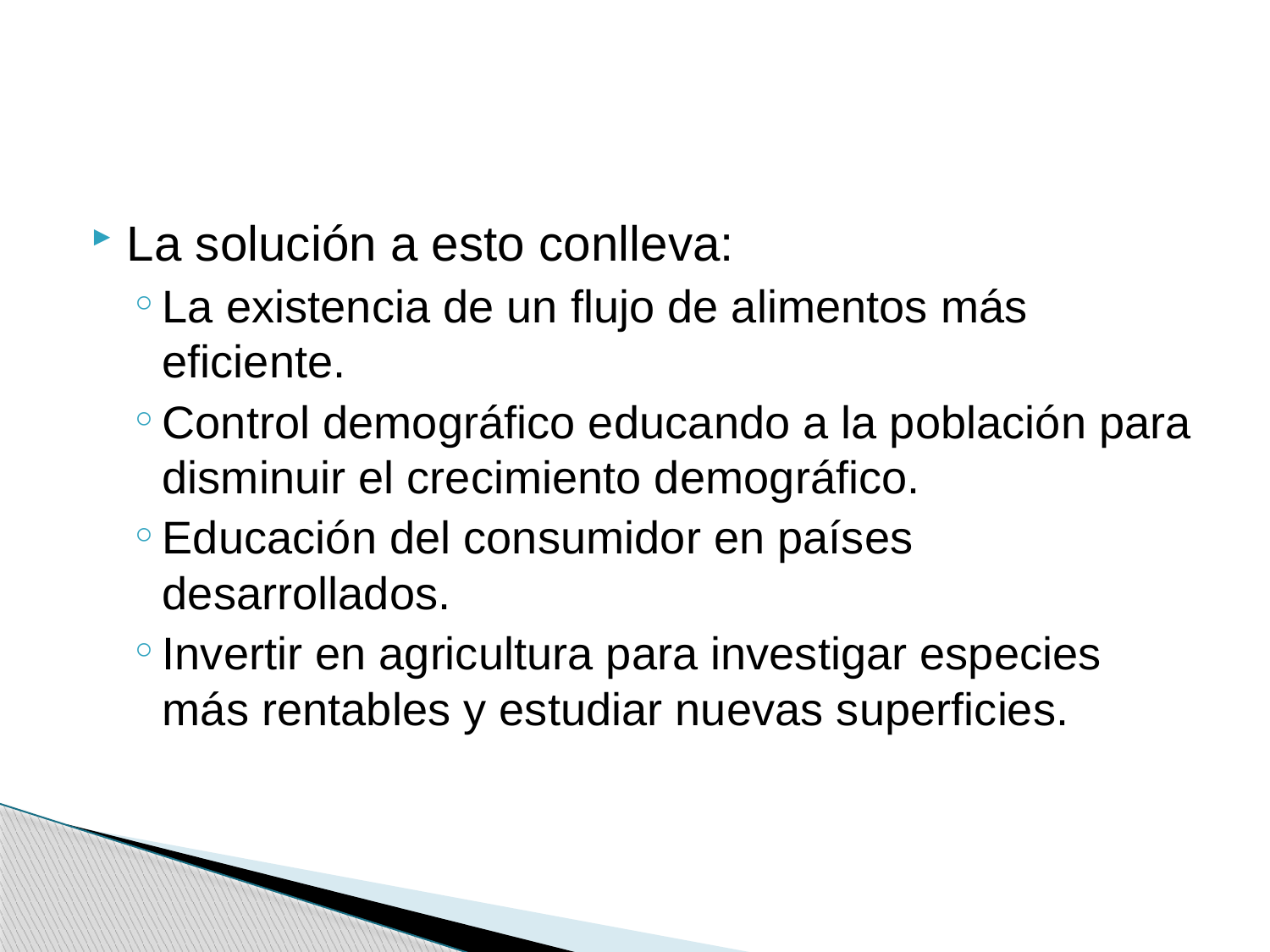

#
La solución a esto conlleva:
La existencia de un flujo de alimentos más eficiente.
Control demográfico educando a la población para disminuir el crecimiento demográfico.
Educación del consumidor en países desarrollados.
Invertir en agricultura para investigar especies más rentables y estudiar nuevas superficies.